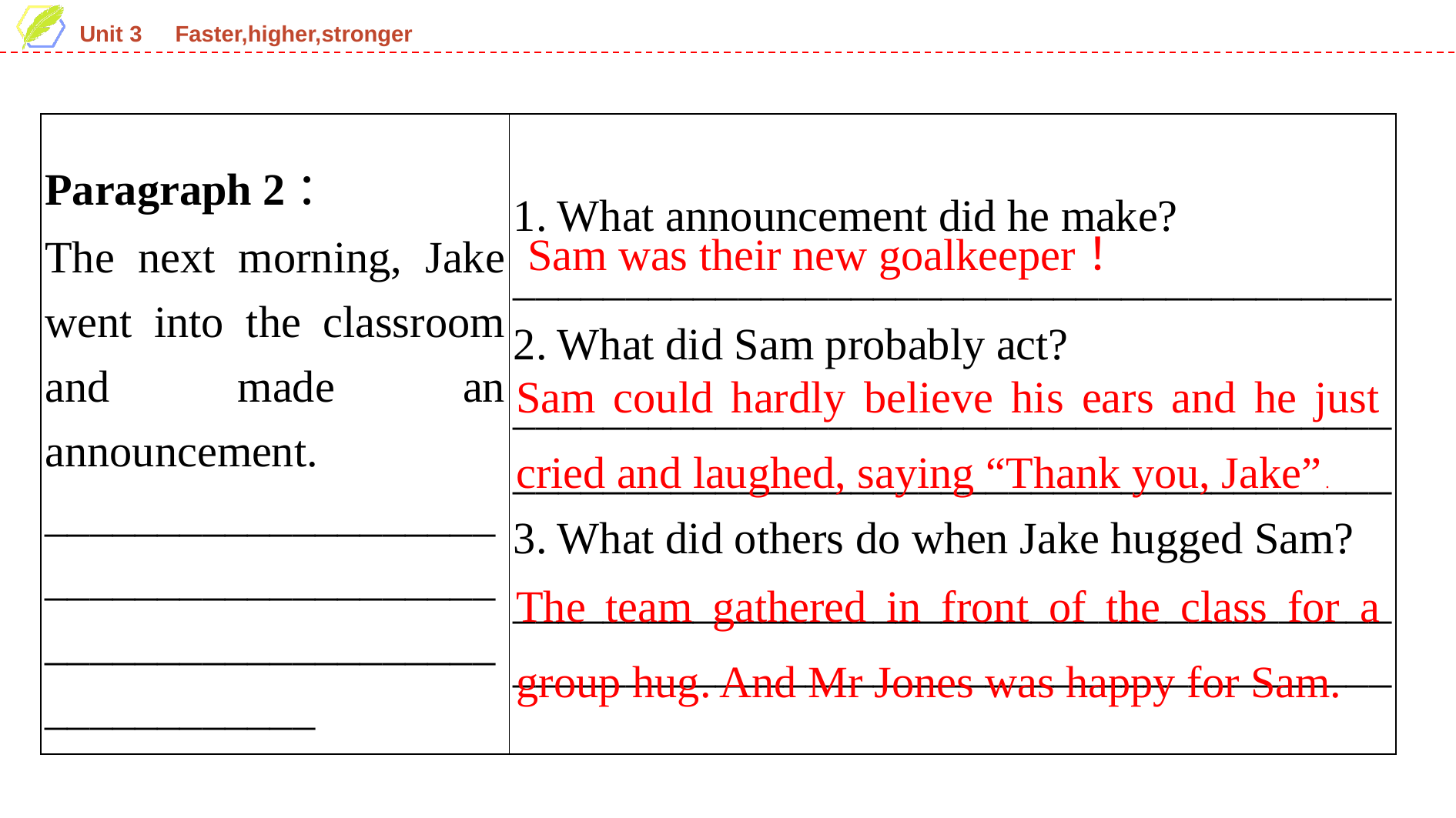

| Paragraph 2： The next morning, Jake went into the classroom and made an announcement. \_\_\_\_\_\_\_\_\_\_\_\_\_\_\_\_\_\_\_\_\_\_\_\_\_\_\_\_\_\_\_\_\_\_\_\_\_\_\_\_\_\_\_\_\_\_\_\_\_\_\_\_\_\_\_\_\_\_\_\_\_\_\_\_\_\_\_\_\_\_\_\_ | 1. What announcement did he make? \_\_\_\_\_\_\_\_\_\_\_\_\_\_\_\_\_\_\_\_\_\_\_\_\_\_\_\_\_\_\_\_\_\_\_\_\_\_\_ 2. What did Sam probably act? \_\_\_\_\_\_\_\_\_\_\_\_\_\_\_\_\_\_\_\_\_\_\_\_\_\_\_\_\_\_\_\_\_\_\_\_\_\_\_\_\_\_\_\_\_\_\_\_\_\_\_\_\_\_\_\_\_\_\_\_\_\_\_\_\_\_\_\_\_\_\_\_\_\_\_\_\_\_ 3. What did others do when Jake hugged Sam? \_\_\_\_\_\_\_\_\_\_\_\_\_\_\_\_\_\_\_\_\_\_\_\_\_\_\_\_\_\_\_\_\_\_\_\_\_\_\_\_\_\_\_\_\_\_\_\_\_\_\_\_\_\_\_\_\_\_\_\_\_\_\_\_\_\_\_\_\_\_\_\_\_\_\_\_\_\_ |
| --- | --- |
Sam was their new goalkeeper！
Sam could hardly believe his ears and he just cried and laughed, saying “Thank you, Jake” .
The team gathered in front of the class for a group hug. And Mr Jones was happy for Sam.